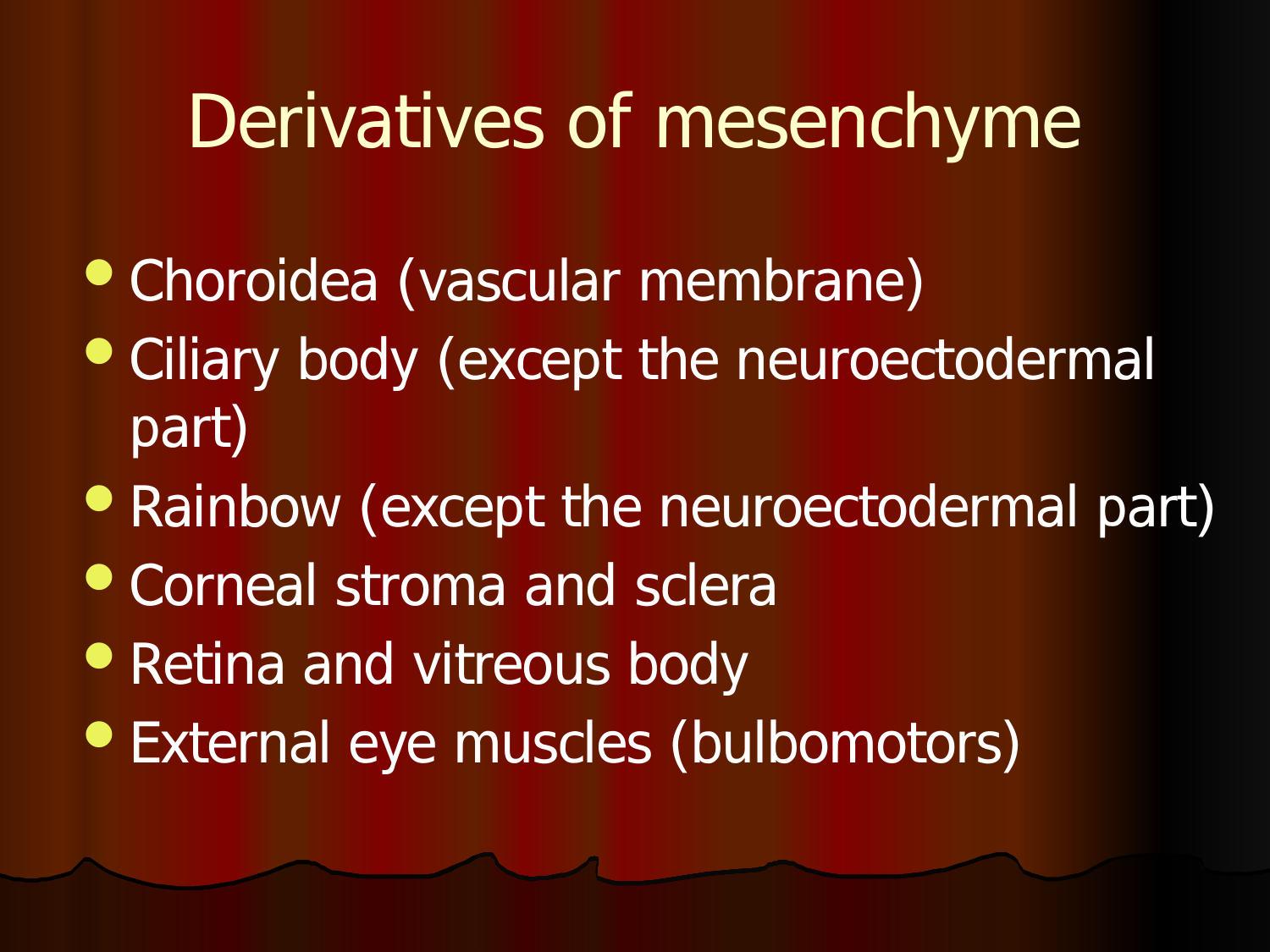

# Derivatives of mesenchyme
Choroidea (vascular membrane)
Ciliary body (except the neuroectodermal part)
Rainbow (except the neuroectodermal part)
Corneal stroma and sclera
Retina and vitreous body
External eye muscles (bulbomotors)